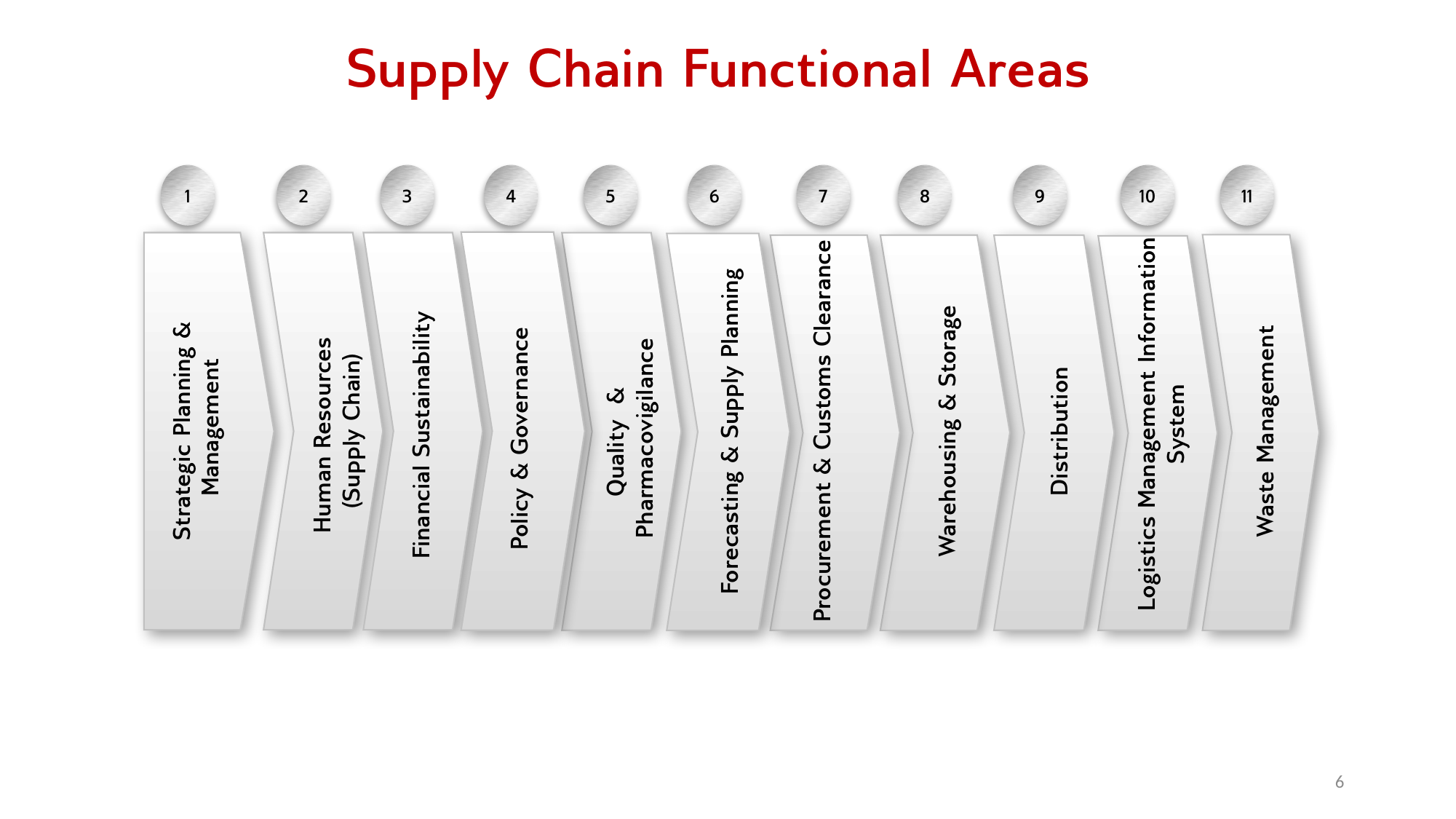

# Supply Chain Functional Areas
1
2
3
4
5
6
7
8
9
10
11

Procurement & Customs Clearance

Strategic Planning &
 Management

Human Resources
(Supply Chain)

Quality  &
Pharmacovigilance

Logistics Management Information System
Financial Sustainability

Forecasting & Supply Planning

Warehousing & Storage

Waste Management

Policy & Governance

Distribution
6